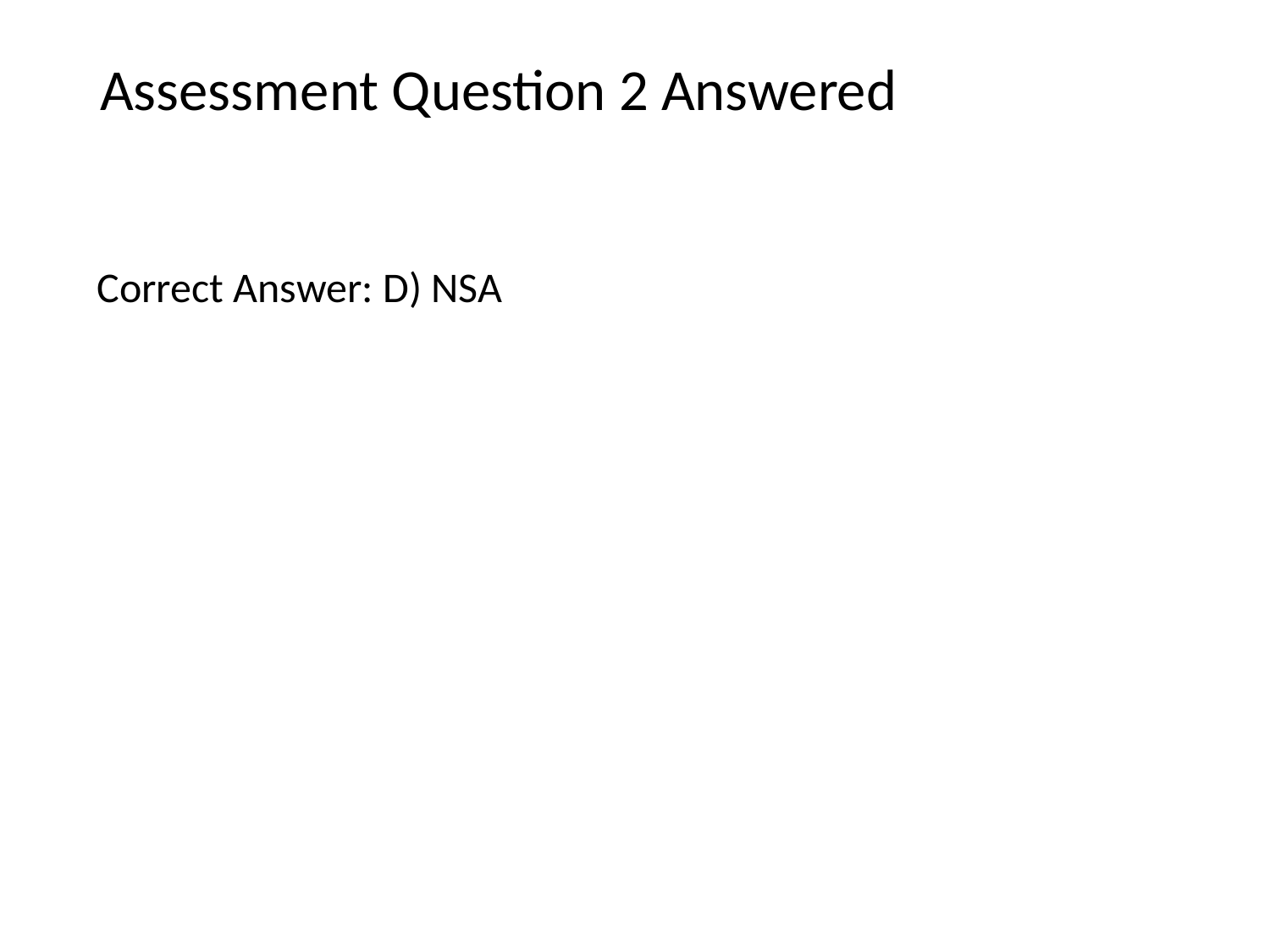

# Assessment Question 2 Answered
Correct Answer: D) NSA